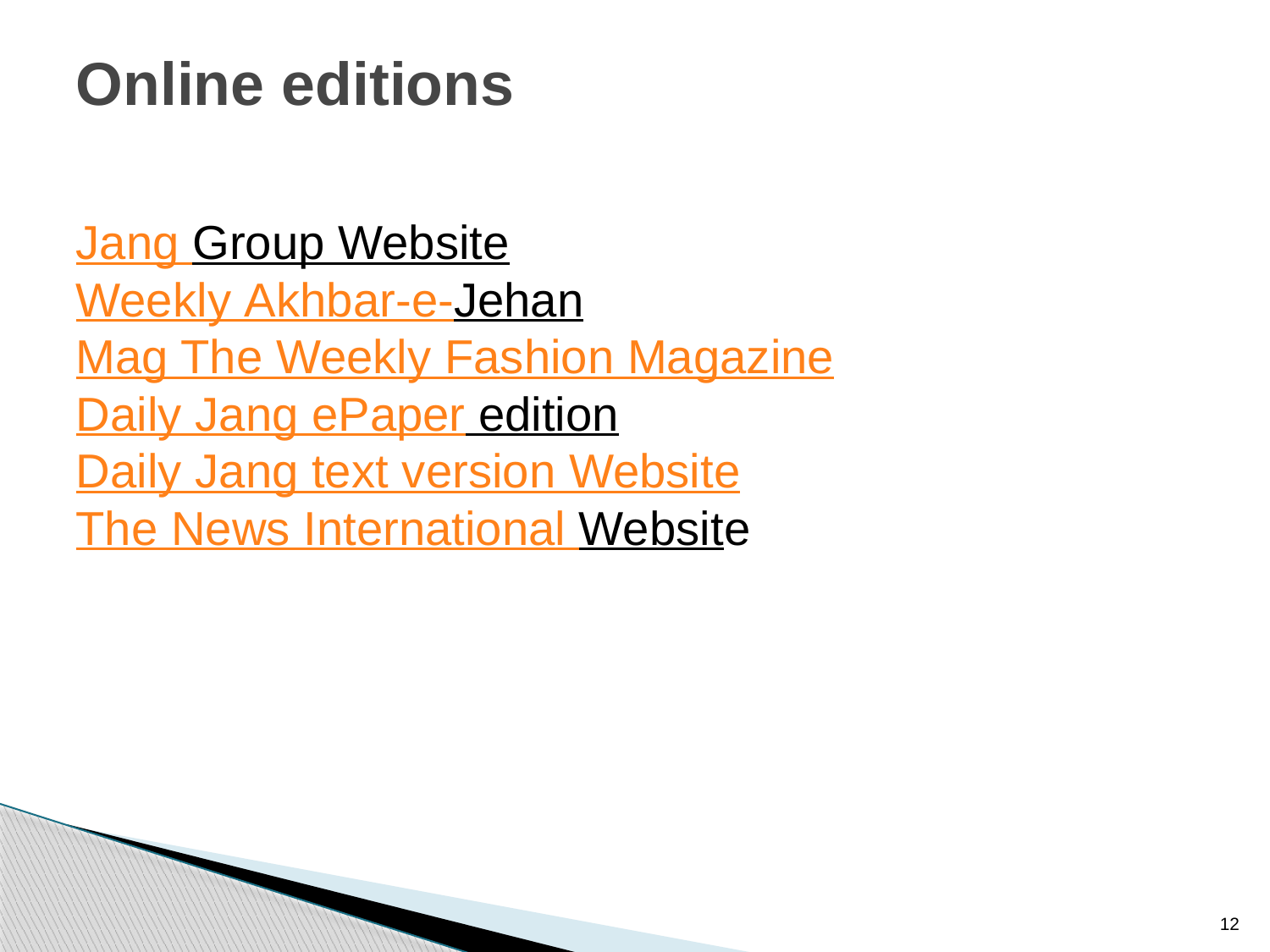

# Online editions
Jang Group Website
Weekly Akhbar-e-Jehan
Mag The Weekly Fashion Magazine
Daily Jang ePaper edition
Daily Jang text version Website
The News International Website

12